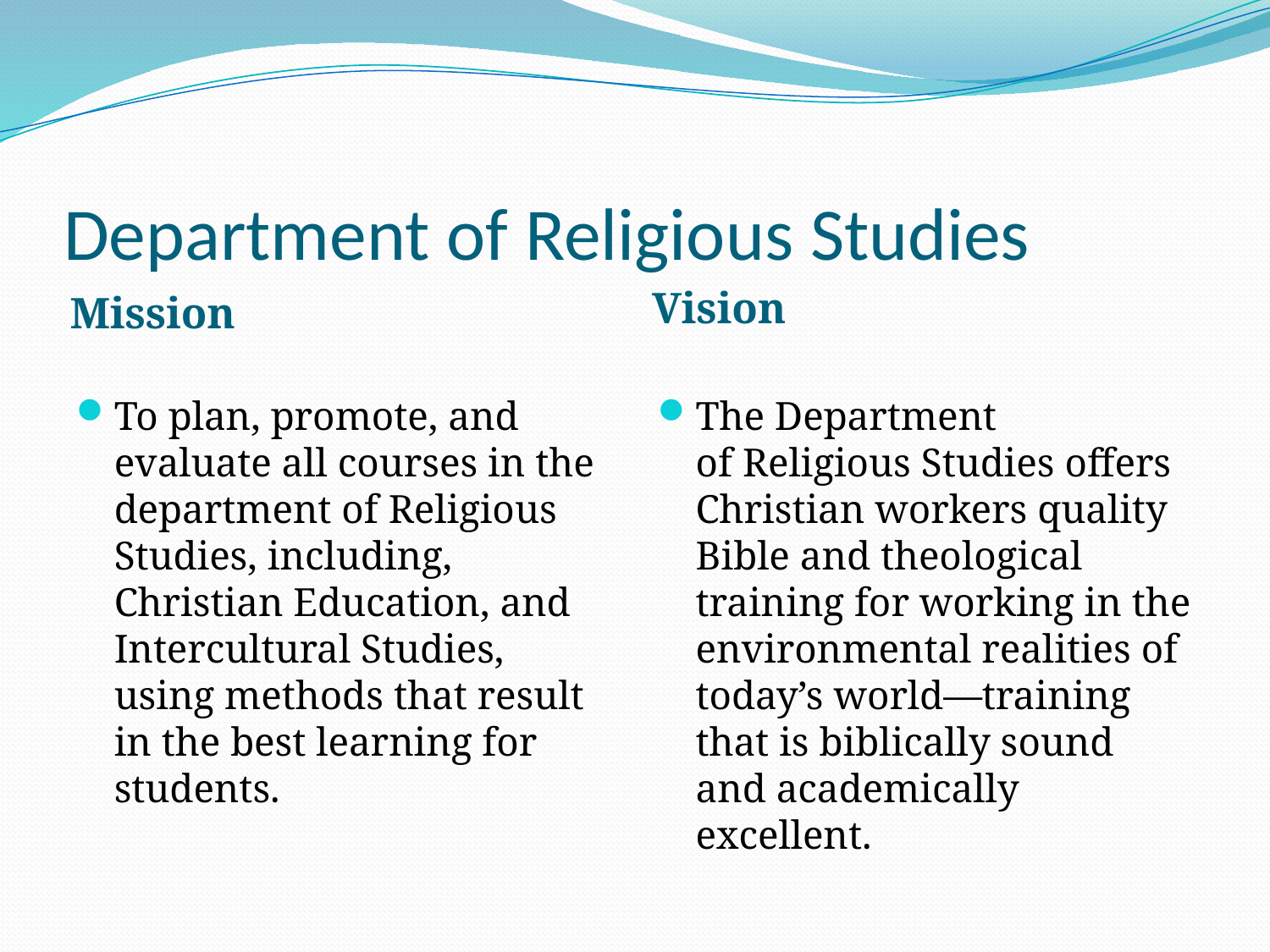

# Department of Religious Studies
Vision
Mission
To plan, promote, and evaluate all courses in the department of Religious Studies, including, Christian Education, and Intercultural Studies, using methods that result in the best learning for students.
The Department of Religious Studies offers Christian workers quality Bible and theological training for working in the environmental realities of today’s world—training that is biblically sound and academically excellent.